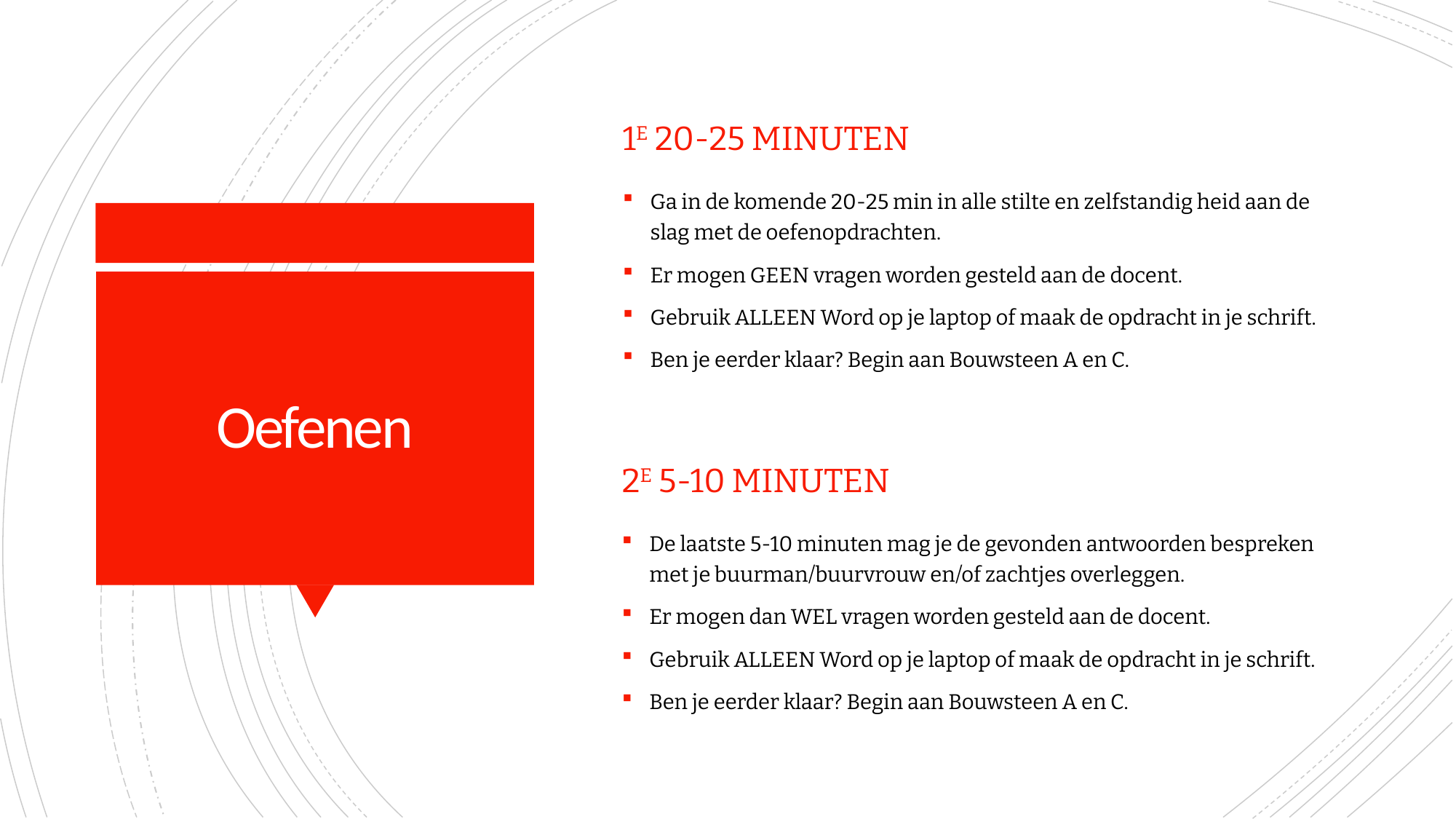

1e 20-25 minuten
Ga in de komende 20-25 min in alle stilte en zelfstandig heid aan de slag met de oefenopdrachten.
Er mogen GEEN vragen worden gesteld aan de docent.
Gebruik ALLEEN Word op je laptop of maak de opdracht in je schrift.
Ben je eerder klaar? Begin aan Bouwsteen A en C.
# Oefenen
2e 5-10 minuten
De laatste 5-10 minuten mag je de gevonden antwoorden bespreken met je buurman/buurvrouw en/of zachtjes overleggen.
Er mogen dan WEL vragen worden gesteld aan de docent.
Gebruik ALLEEN Word op je laptop of maak de opdracht in je schrift.
Ben je eerder klaar? Begin aan Bouwsteen A en C.